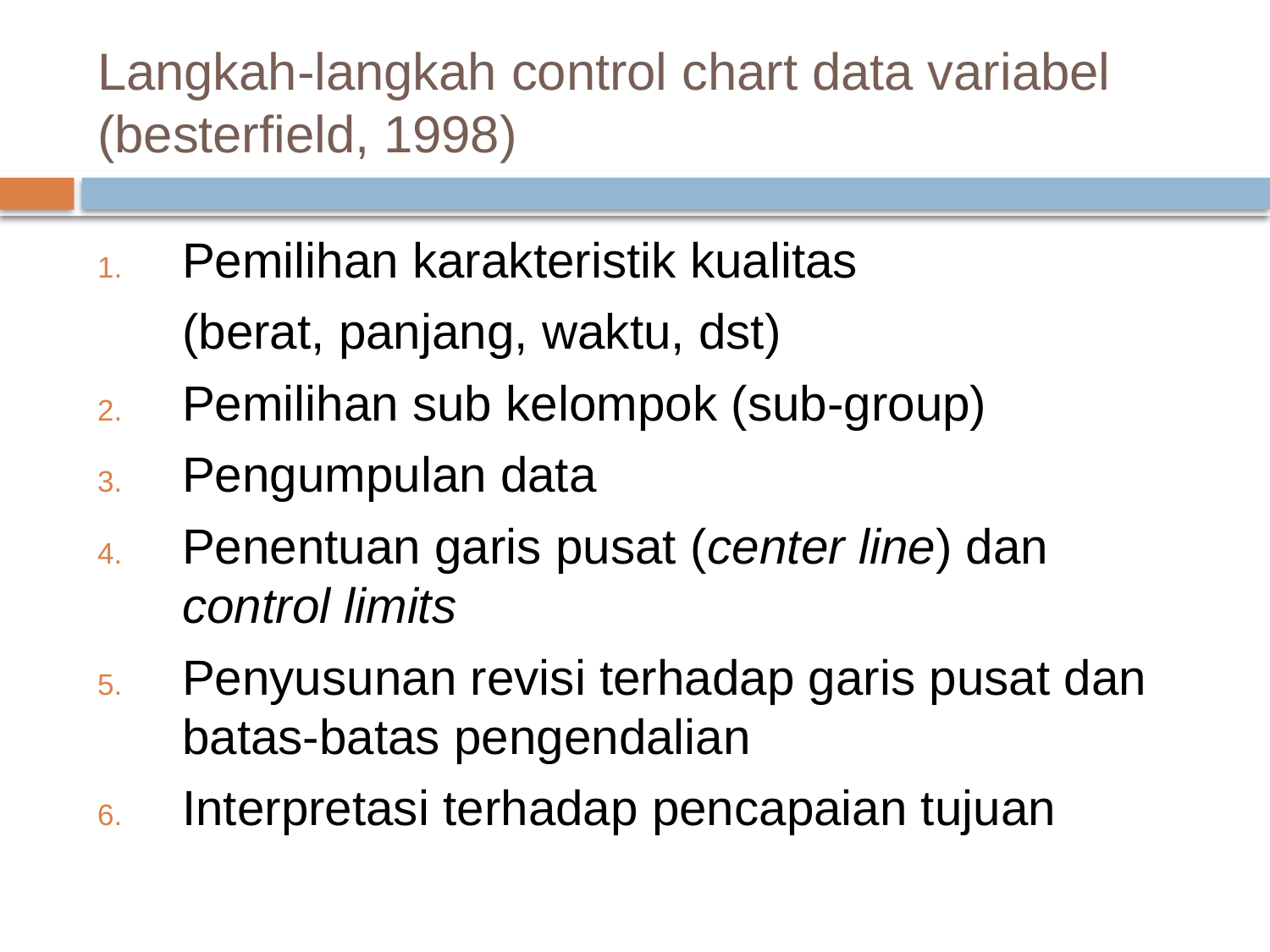

# Langkah-langkah control chart data variabel (besterfield, 1998)
Pemilihan karakteristik kualitas
	(berat, panjang, waktu, dst)
Pemilihan sub kelompok (sub-group)
Pengumpulan data
Penentuan garis pusat (center line) dan control limits
Penyusunan revisi terhadap garis pusat dan batas-batas pengendalian
Interpretasi terhadap pencapaian tujuan